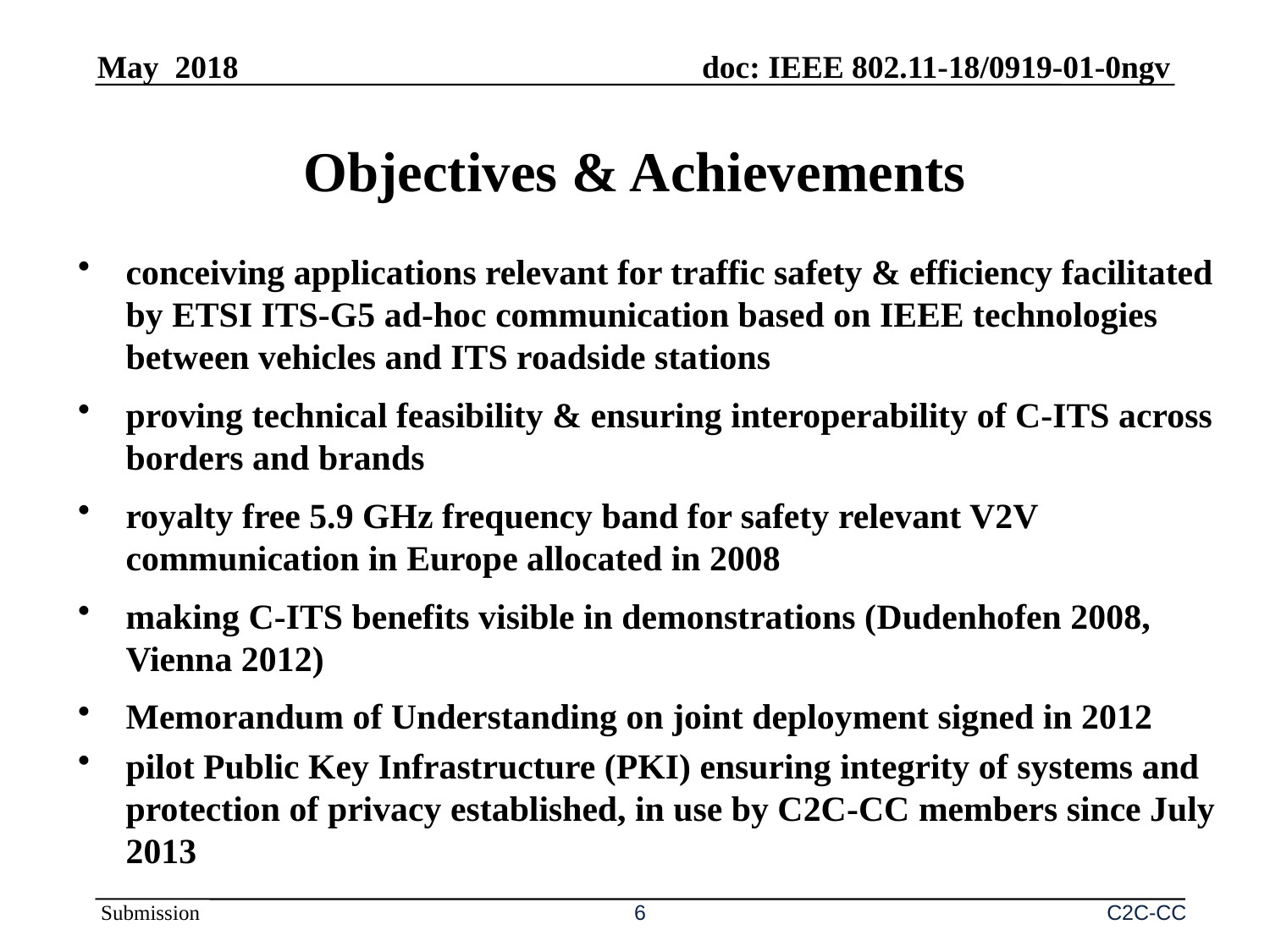

6
# Objectives & Achievements
conceiving applications relevant for traffic safety & efficiency facilitated by ETSI ITS-G5 ad-hoc communication based on IEEE technologies between vehicles and ITS roadside stations
proving technical feasibility & ensuring interoperability of C-ITS across borders and brands
royalty free 5.9 GHz frequency band for safety relevant V2V communication in Europe allocated in 2008
making C-ITS benefits visible in demonstrations (Dudenhofen 2008, Vienna 2012)
Memorandum of Understanding on joint deployment signed in 2012
pilot Public Key Infrastructure (PKI) ensuring integrity of systems and protection of privacy established, in use by C2C-CC members since July 2013
C2C-CC
5/7/18